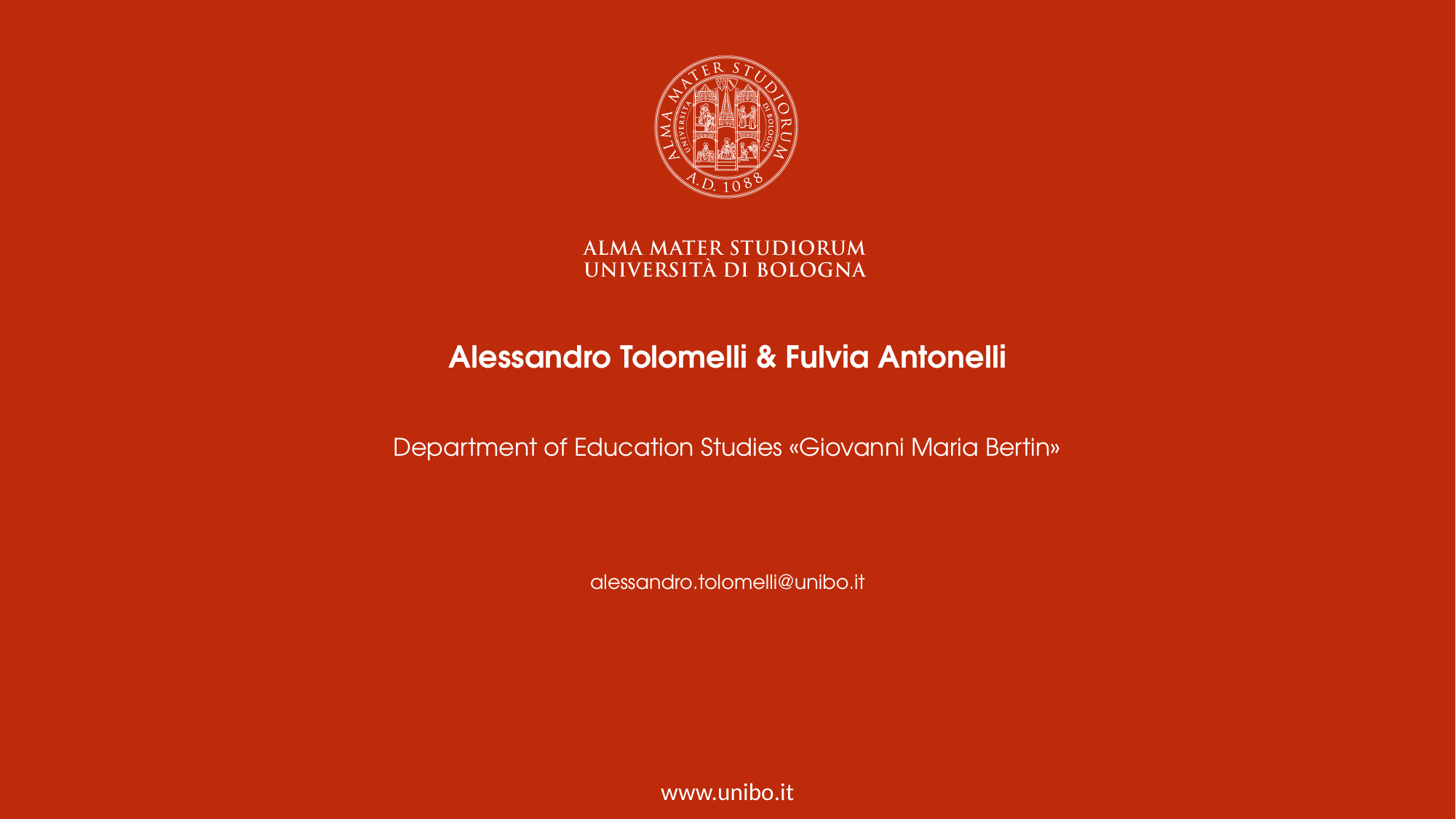

Alessandro Tolomelli & Fulvia Antonelli
Department of Education Studies «Giovanni Maria Bertin»
alessandro.tolomelli@unibo.it